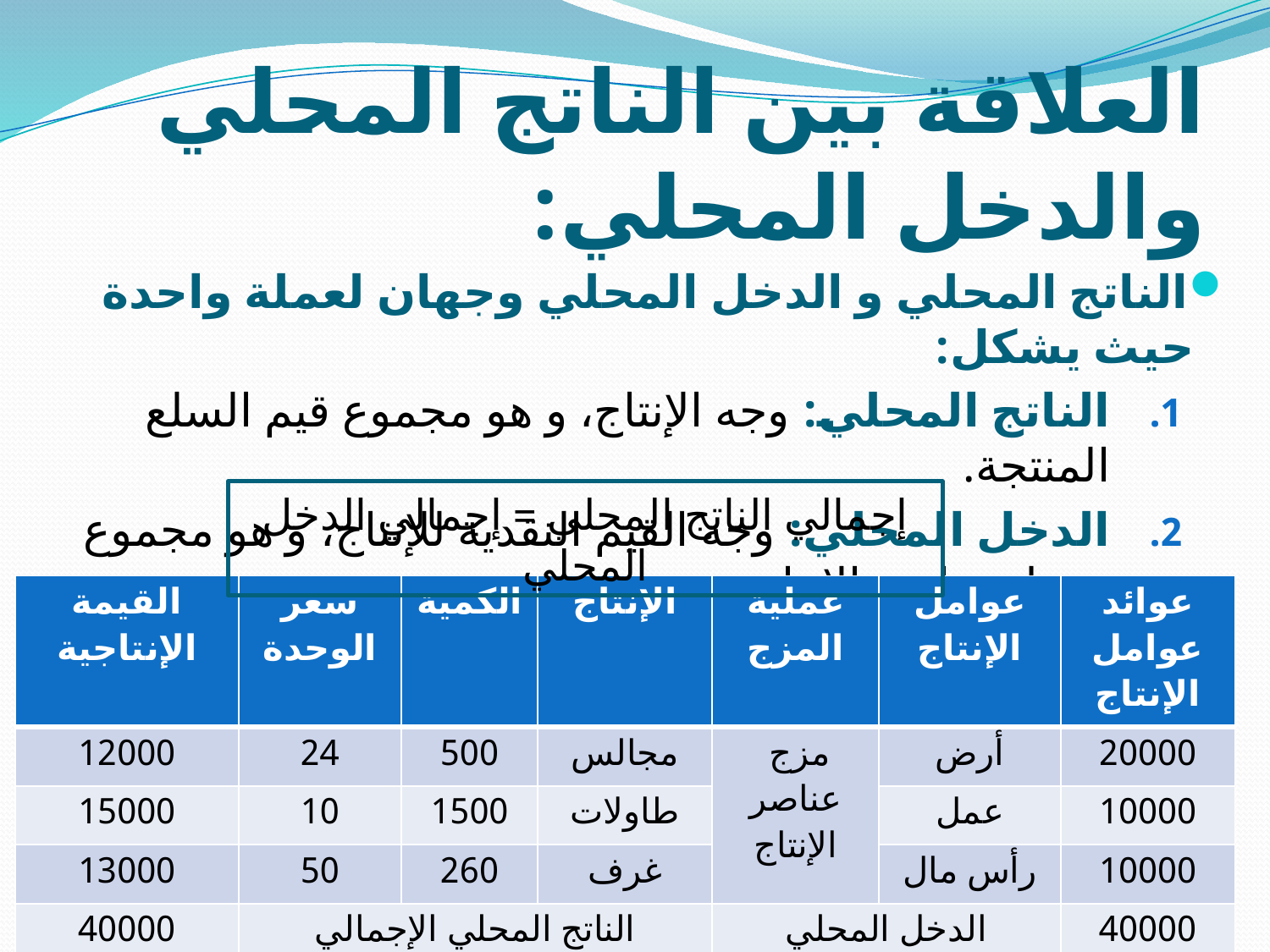

# العلاقة بين الناتج المحلي والدخل المحلي:
الناتج المحلي و الدخل المحلي وجهان لعملة واحدة حيث يشكل:
الناتج المحلي: وجه الإنتاج، و هو مجموع قيم السلع المنتجة.
الدخل المحلي: وجه القيم النقدية للإنتاج، و هو مجموع دخول عناصر الإنتاج.
مثال:
إجمالي الناتج المحلي = إجمالي الدخل المحلي
| القيمة الإنتاجية | سعر الوحدة | الكمية | الإنتاج | عملية المزج | عوامل الإنتاج | عوائد عوامل الإنتاج |
| --- | --- | --- | --- | --- | --- | --- |
| 12000 | 24 | 500 | مجالس | مزج عناصر الإنتاج | أرض | 20000 |
| 15000 | 10 | 1500 | طاولات |  | عمل | 10000 |
| 13000 | 50 | 260 | غرف |  | رأس مال | 10000 |
| 40000 | الناتج المحلي الإجمالي |  |  | الدخل المحلي الإجمالي |  | 40000 |